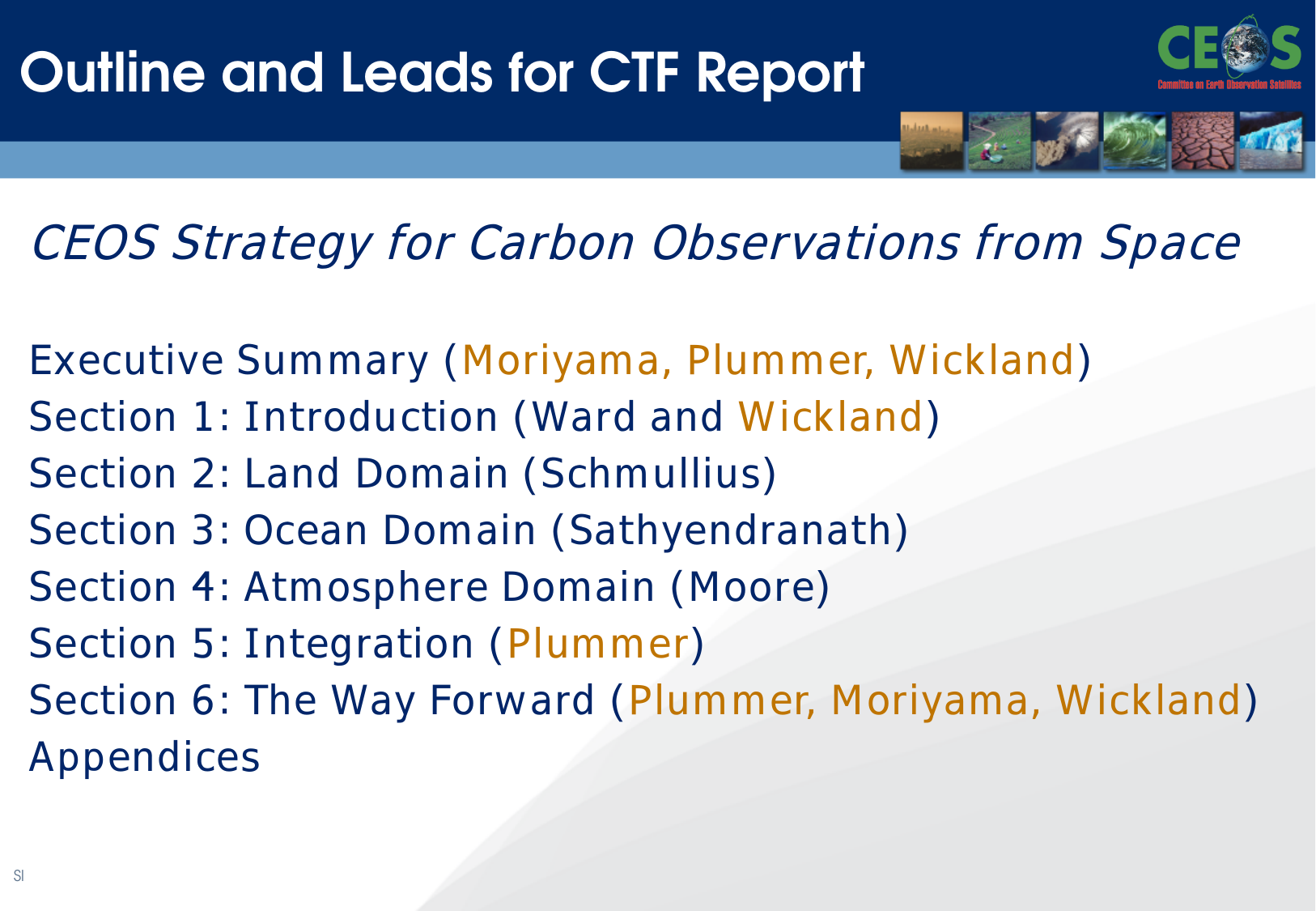

# Outline and Leads for CTF Report
CEOS Strategy for Carbon Observations from Space

Executive Summary (Moriyama, Plummer, Wickland)
Section 1: Introduction (Ward and Wickland)
Section 2: Land Domain (Schmullius)
Section 3: Ocean Domain (Sathyendranath)
Section 4: Atmosphere Domain (Moore)
Section 5: Integration (Plummer)
Section 6: The Way Forward (Plummer, Moriyama, Wickland)
Appendices